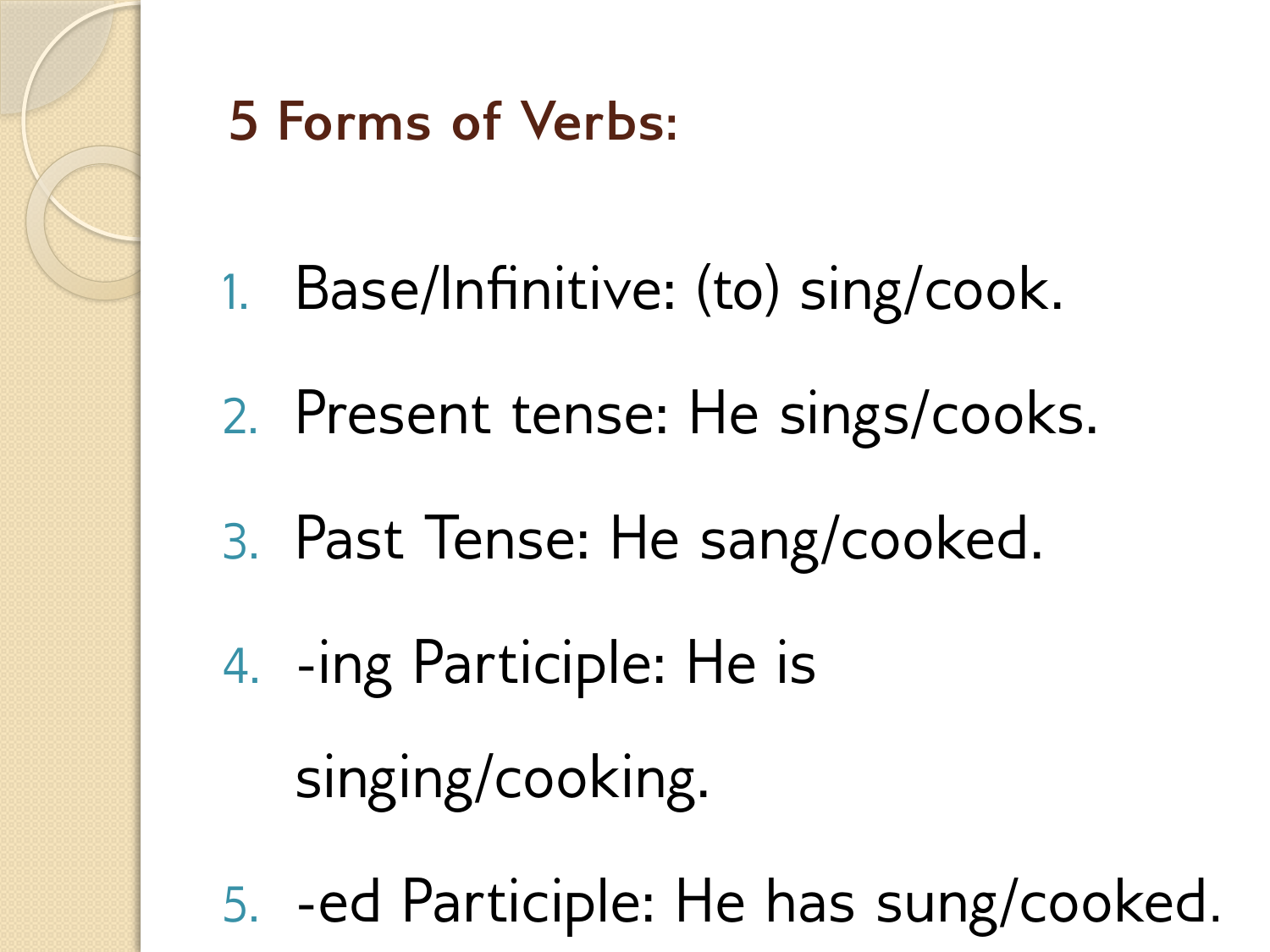

# 5 Forms of Verbs:
Base/Infinitive: (to) sing/cook.
Present tense: He sings/cooks.
Past Tense: He sang/cooked.
-ing Participle: He is singing/cooking.
-ed Participle: He has sung/cooked.